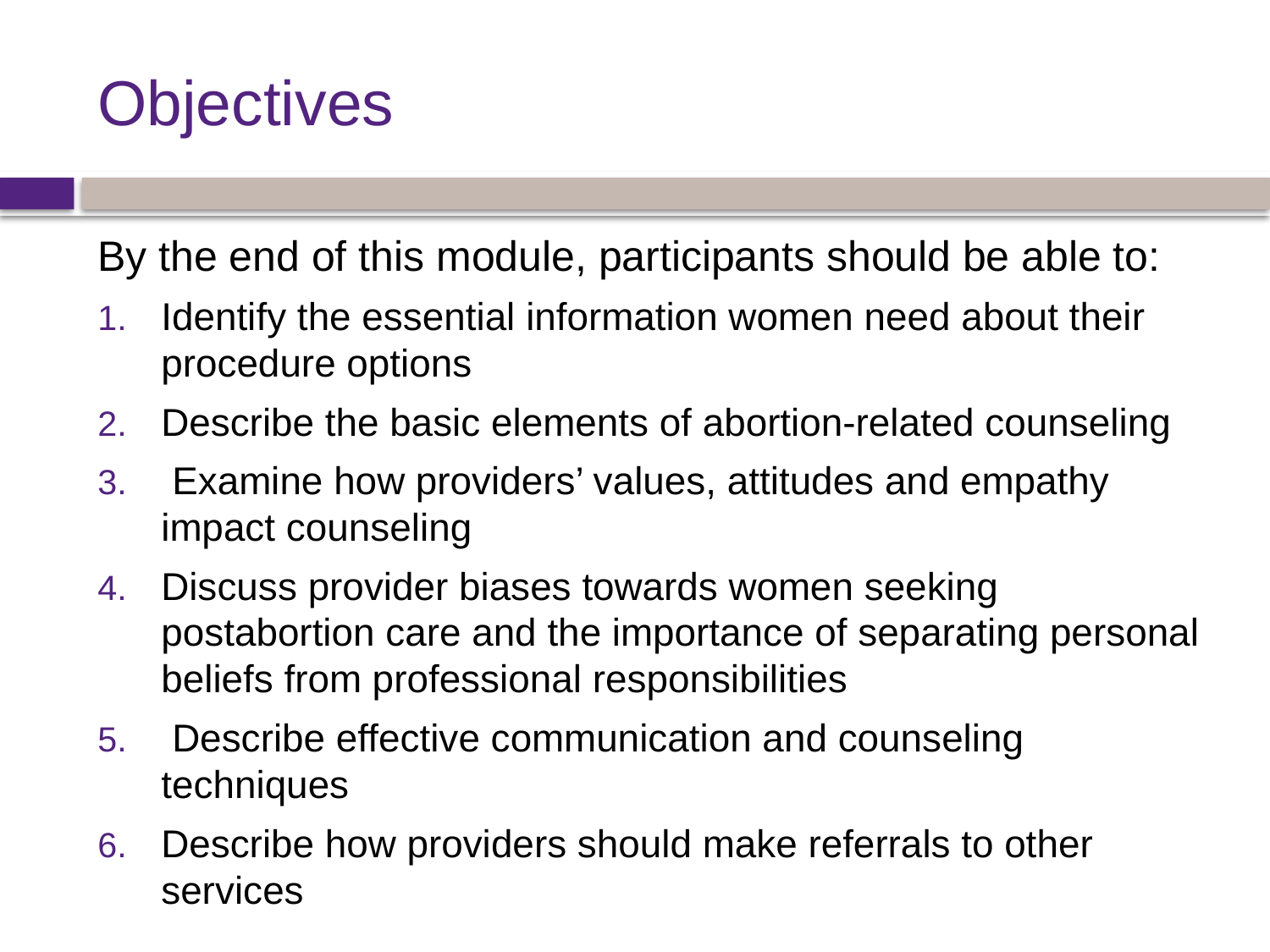

# Objectives
By the end of this module, participants should be able to:
Identify the essential information women need about their procedure options
Describe the basic elements of abortion-related counseling
 Examine how providers’ values, attitudes and empathy impact counseling
Discuss provider biases towards women seeking postabortion care and the importance of separating personal beliefs from professional responsibilities
 Describe effective communication and counseling techniques
Describe how providers should make referrals to other services